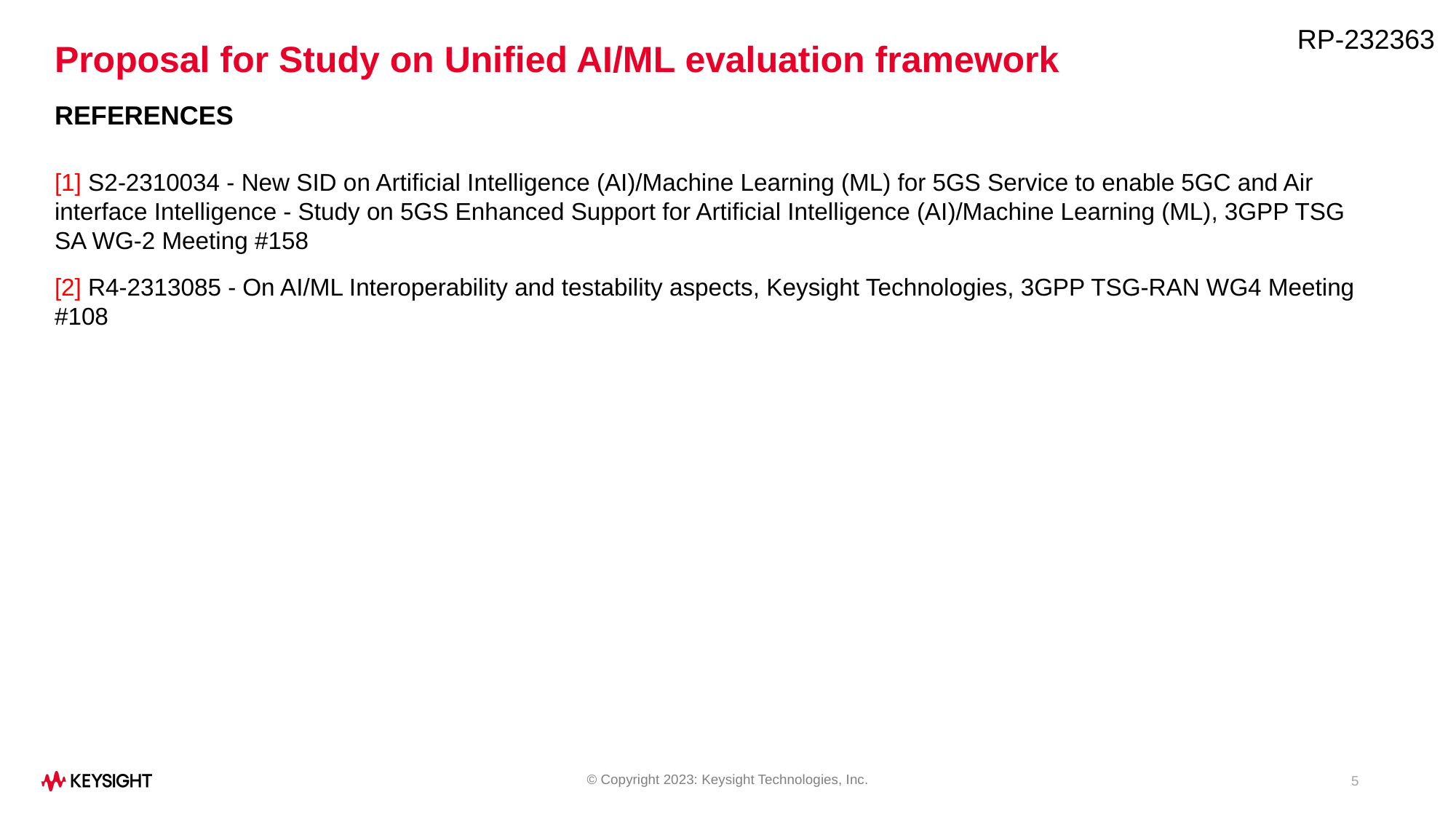

# Proposal for Study on Unified AI/ML evaluation framework
references
[1] S2-2310034 - New SID on Artificial Intelligence (AI)/Machine Learning (ML) for 5GS Service to enable 5GC and Air interface Intelligence - Study on 5GS Enhanced Support for Artificial Intelligence (AI)/Machine Learning (ML), 3GPP TSG SA WG-2 Meeting #158
[2] R4-2313085 - On AI/ML Interoperability and testability aspects, Keysight Technologies, 3GPP TSG-RAN WG4 Meeting #108